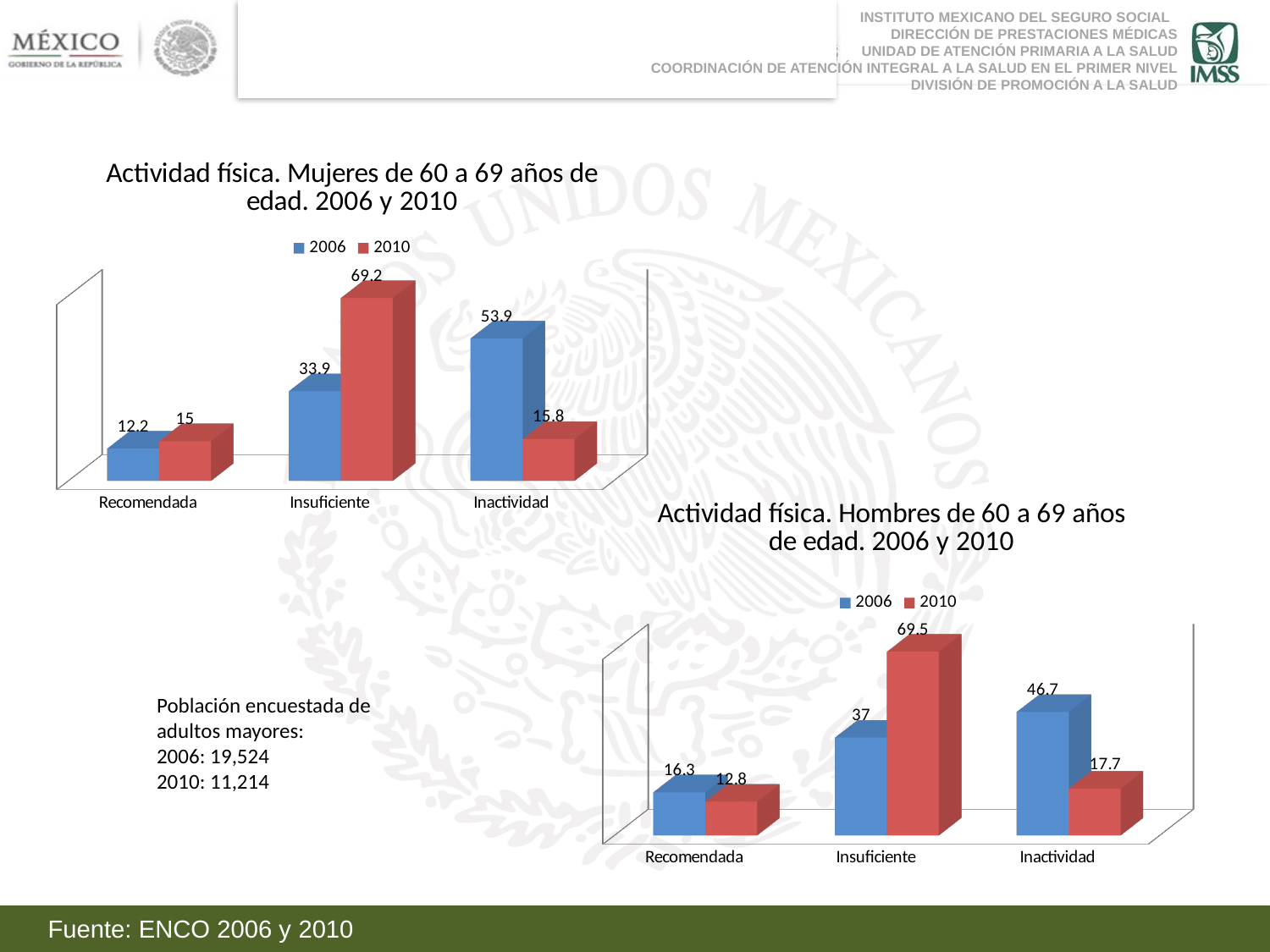

INSTITUTO MEXICANO DEL SEGURO SOCIAL
DIRECCIÓN DE PRESTACIONES MÉDICAS
UNIDAD DE ATENCIÓN PRIMARIA A LA SALUD
COORDINACIÓN DE ATENCIÓN INTEGRAL A LA SALUD EN EL PRIMER NIVEL
DIVISIÓN DE PROMOCIÓN A LA SALUD

[unsupported chart]

[unsupported chart]

Población encuestada de adultos mayores:
2006: 19,524
2010: 11,214
Fuente: ENCO 2006 y 2010